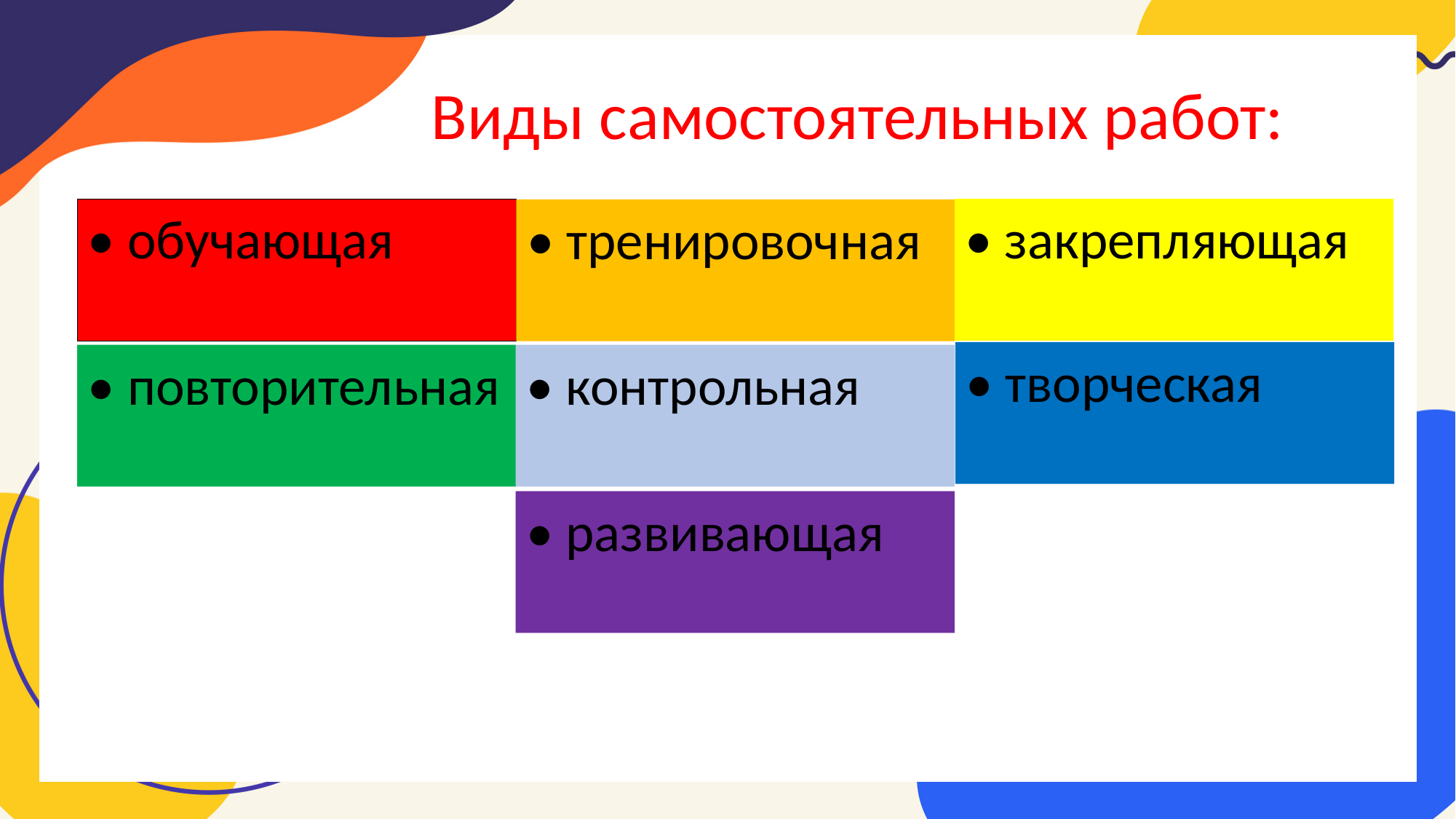

Виды самостоятельных работ:

• закрепляющая

• обучающая

• тренировочная

• творческая

• повторительная

• контрольная

• развивающая